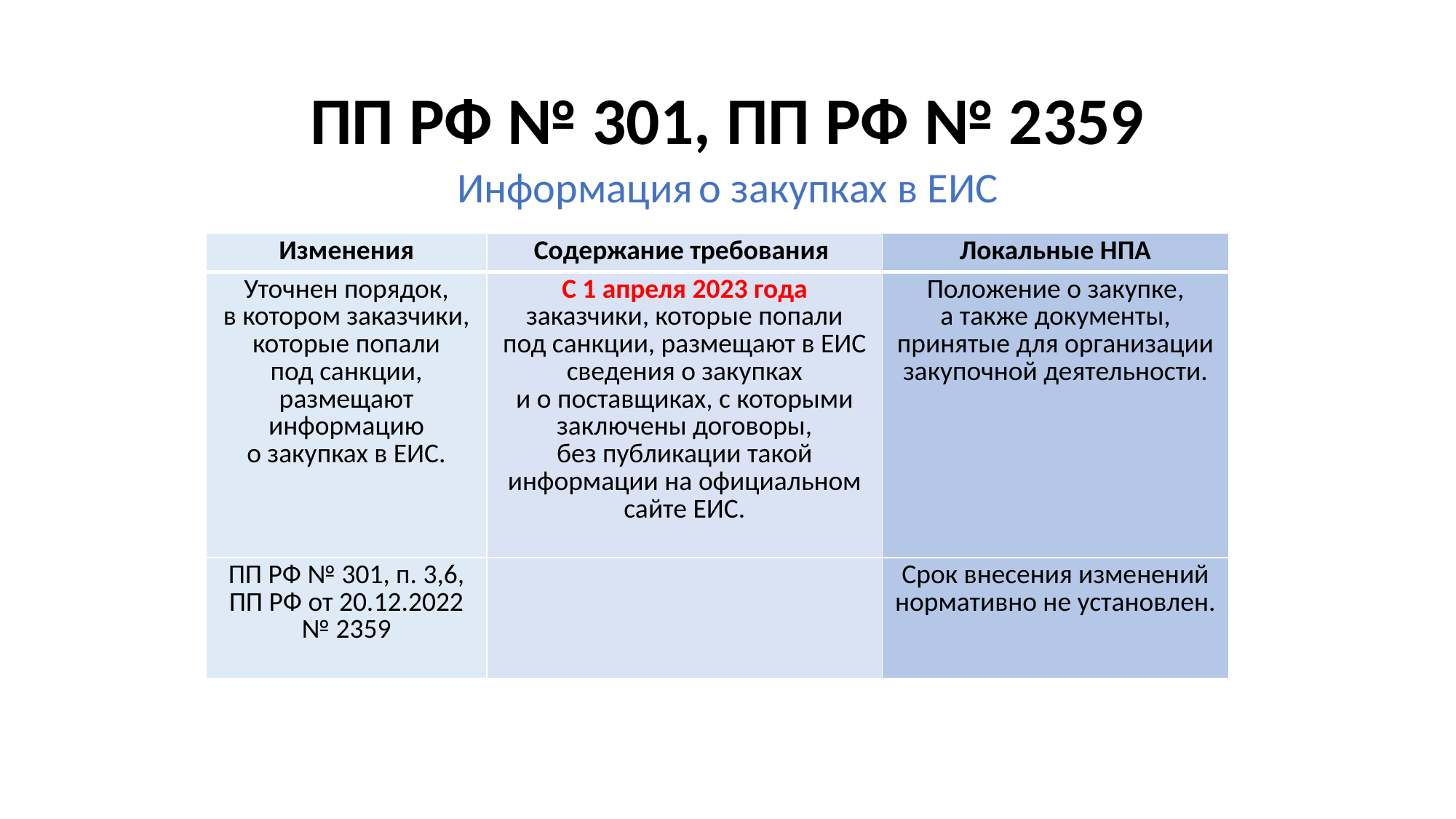

# ПП РФ № 301, ПП РФ № 2359
Информация о закупках в ЕИС
| Изменения | Содержание требования | Локальные НПА |
| --- | --- | --- |
| Уточнен порядок, в котором заказчики, которые попали под санкции, размещают информацию о закупках в ЕИС. | С 1 апреля 2023 года заказчики, которые попали под санкции, размещают в ЕИС сведения о закупках и о поставщиках, с которыми заключены договоры, без публикации такой информации на официальном сайте ЕИС. | Положение о закупке, а также документы, принятые для организации закупочной деятельности. |
| ПП РФ № 301, п. 3,6, ПП РФ от 20.12.2022 № 2359 |  | Срок внесения изменений нормативно не установлен. |